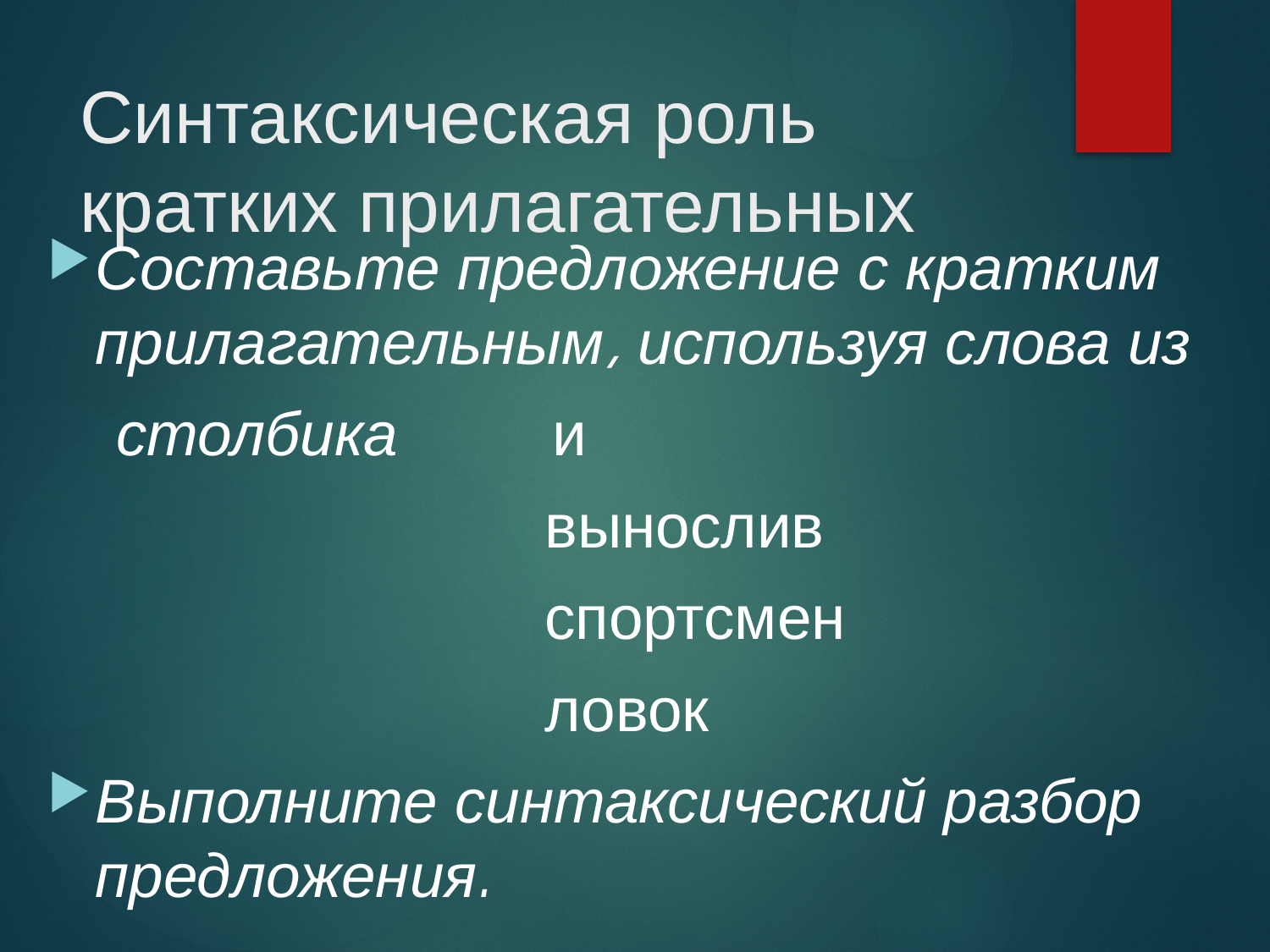

# Синтаксическая роль кратких прилагательных
Составьте предложение с кратким прилагательным, используя слова из
    столбика         и
                             вынослив
                             спортсмен
                             ловок
Выполните синтаксический разбор предложения.